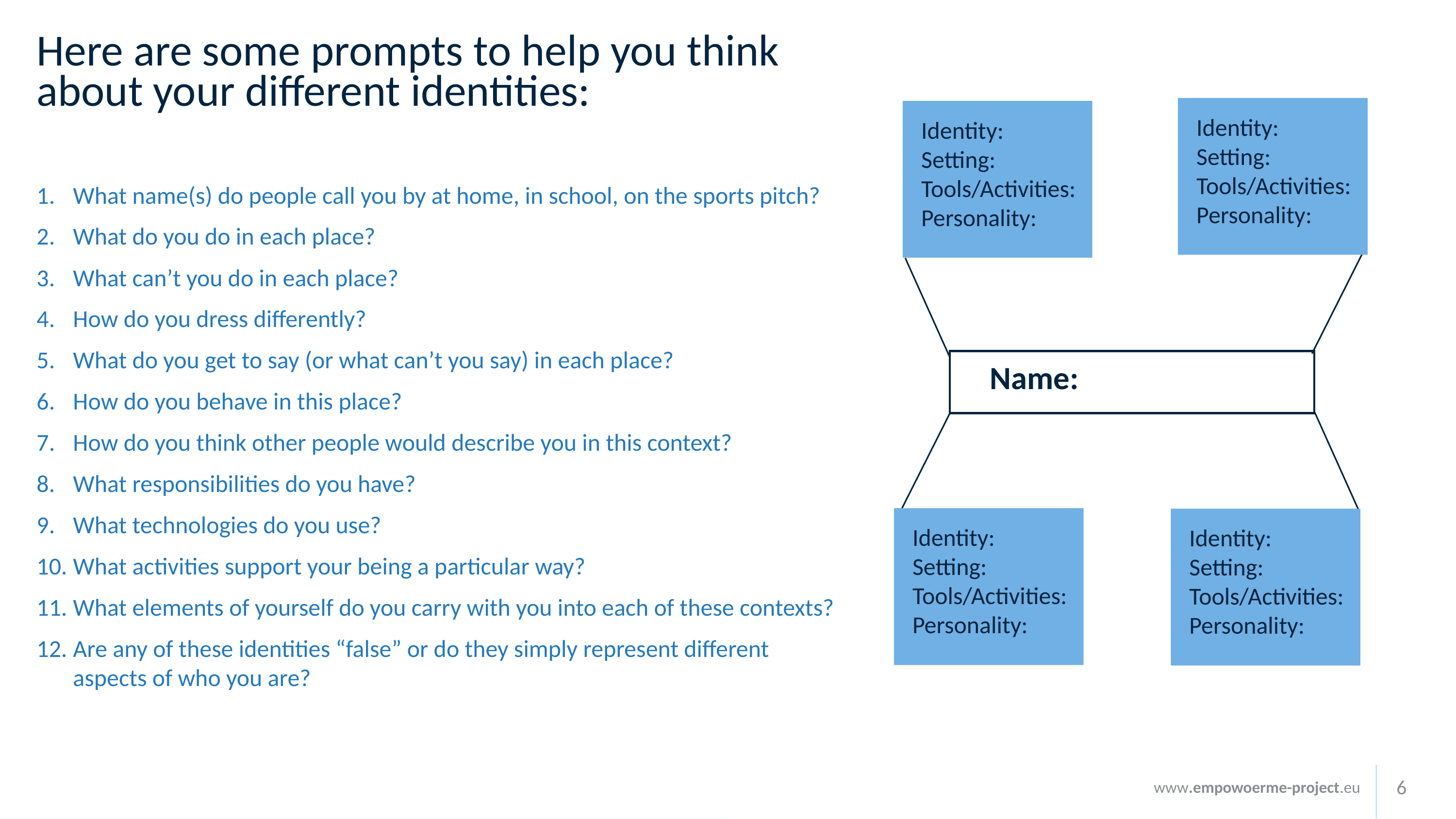

Here are some prompts to help you think about your different identities:

What name(s) do people call you by at home, in school, on the sports pitch?
What do you do in each place?
What can’t you do in each place?
How do you dress differently?
What do you get to say (or what can’t you say) in each place?
How do you behave in this place?
How do you think other people would describe you in this context?
What responsibilities do you have?
What technologies do you use?
What activities support your being a particular way?
What elements of yourself do you carry with you into each of these contexts?
Are any of these identities “false” or do they simply represent different aspects of who you are?

Identity:
Setting:
Tools/Activities:
Personality:
Identity:
Setting:
Tools/Activities:
Personality:

Name:

Identity:
Setting:
Tools/Activities:
Personality:
Identity:
Setting:
Tools/Activities:
Personality:
6
www.empowoerme-project.eu